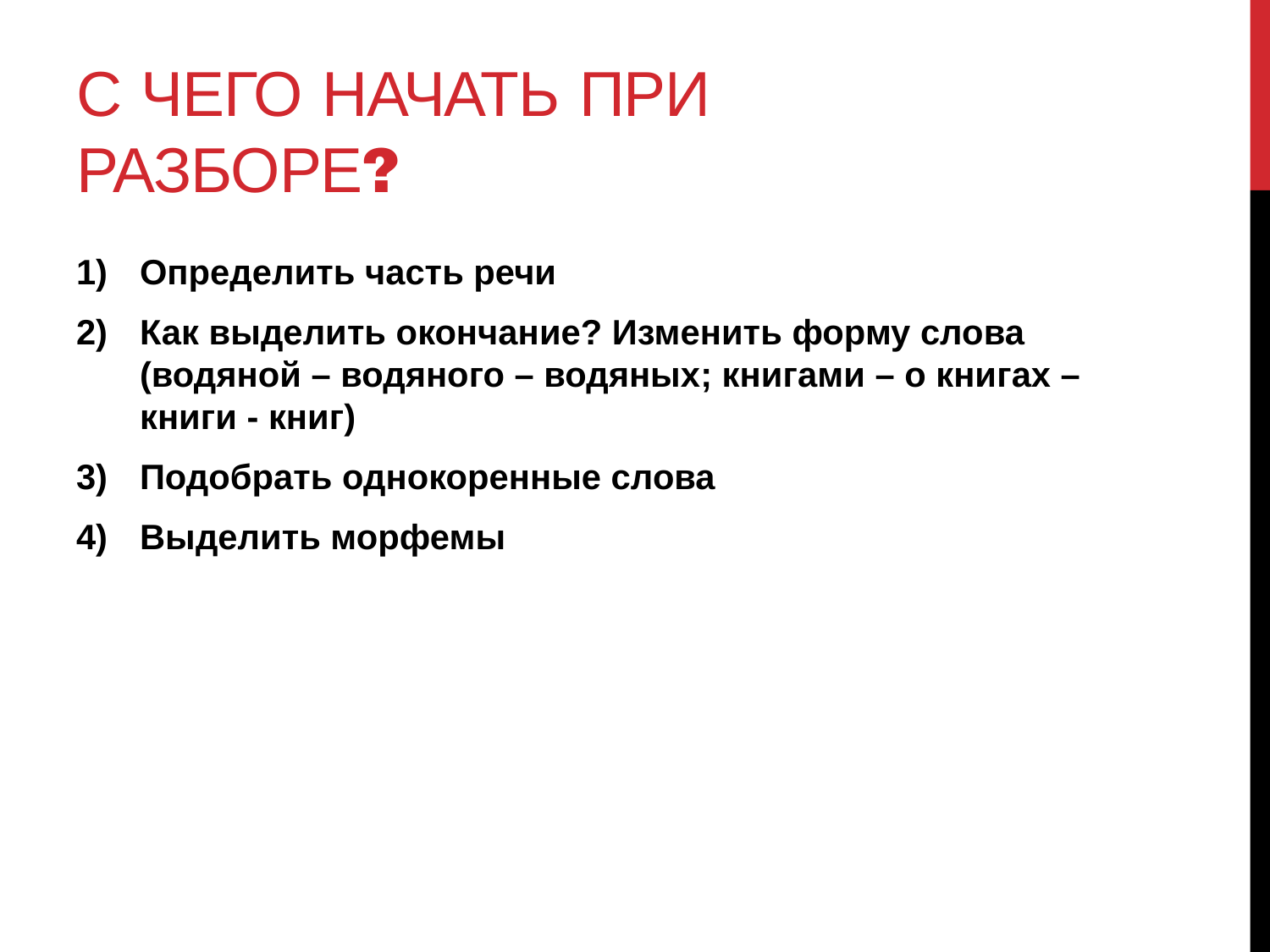

# С чего начать при разборе?
Определить часть речи
Как выделить окончание? Изменить форму слова (водяной – водяного – водяных; книгами – о книгах – книги - книг)
Подобрать однокоренные слова
Выделить морфемы